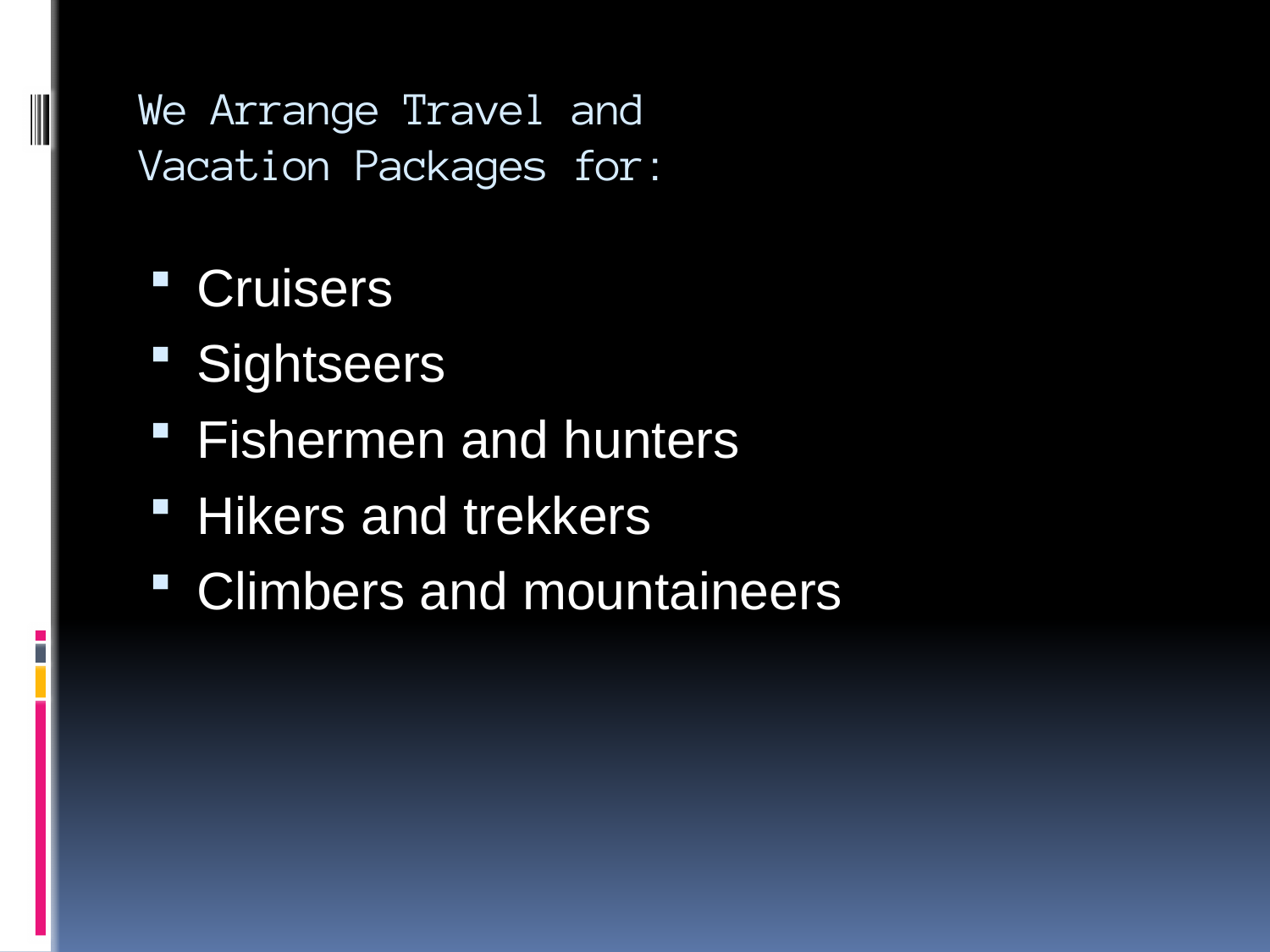

# We Arrange Travel and Vacation Packages for:
Cruisers
Sightseers
Fishermen and hunters
Hikers and trekkers
Climbers and mountaineers